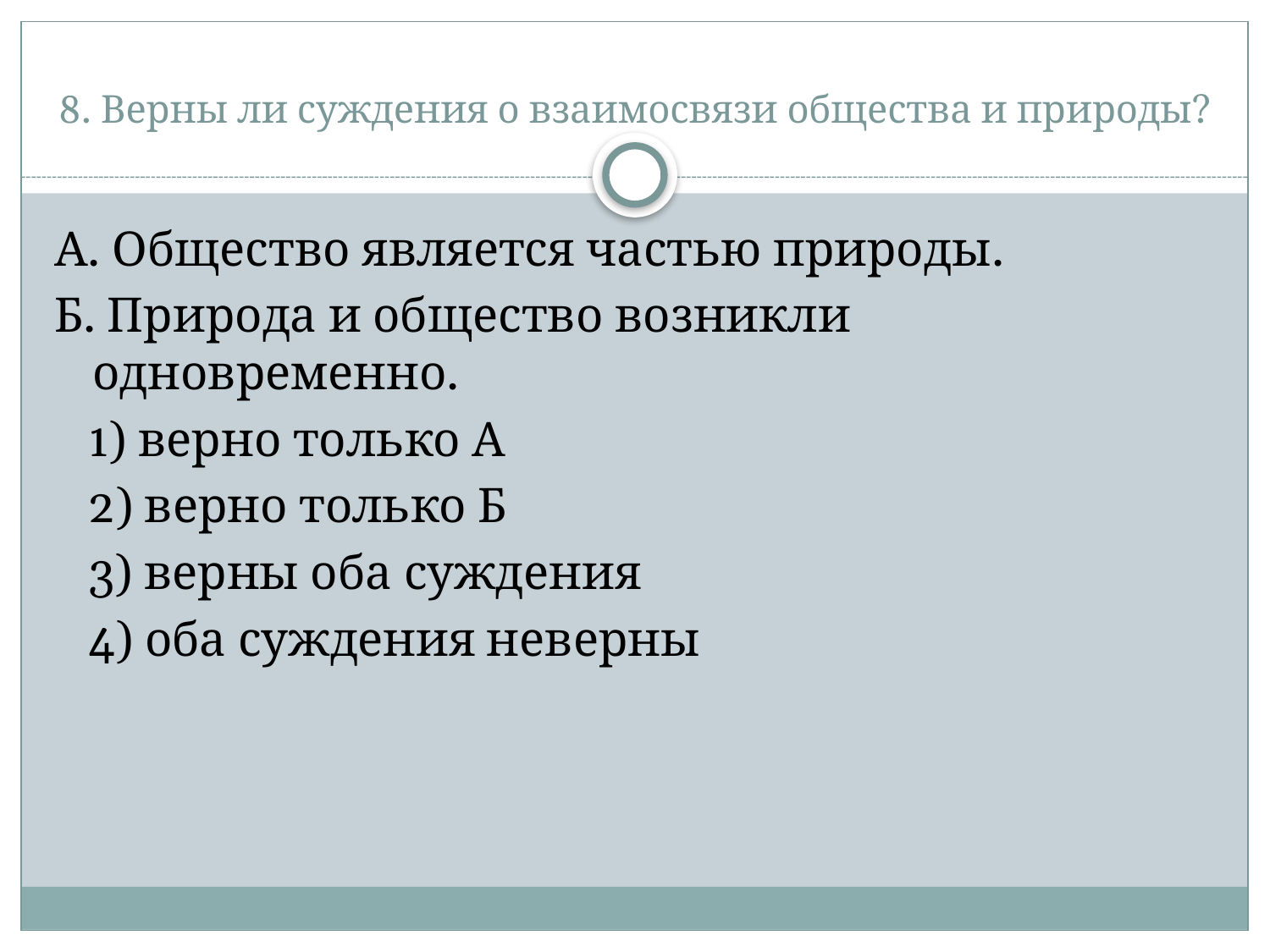

# 8. Верны ли суждения о взаимосвязи общества и природы?
А. Общество является частью природы.
Б. Природа и общество возникли одновременно.
   1) верно только А
   2) верно только Б
   3) верны оба суждения
   4) оба суждения неверны